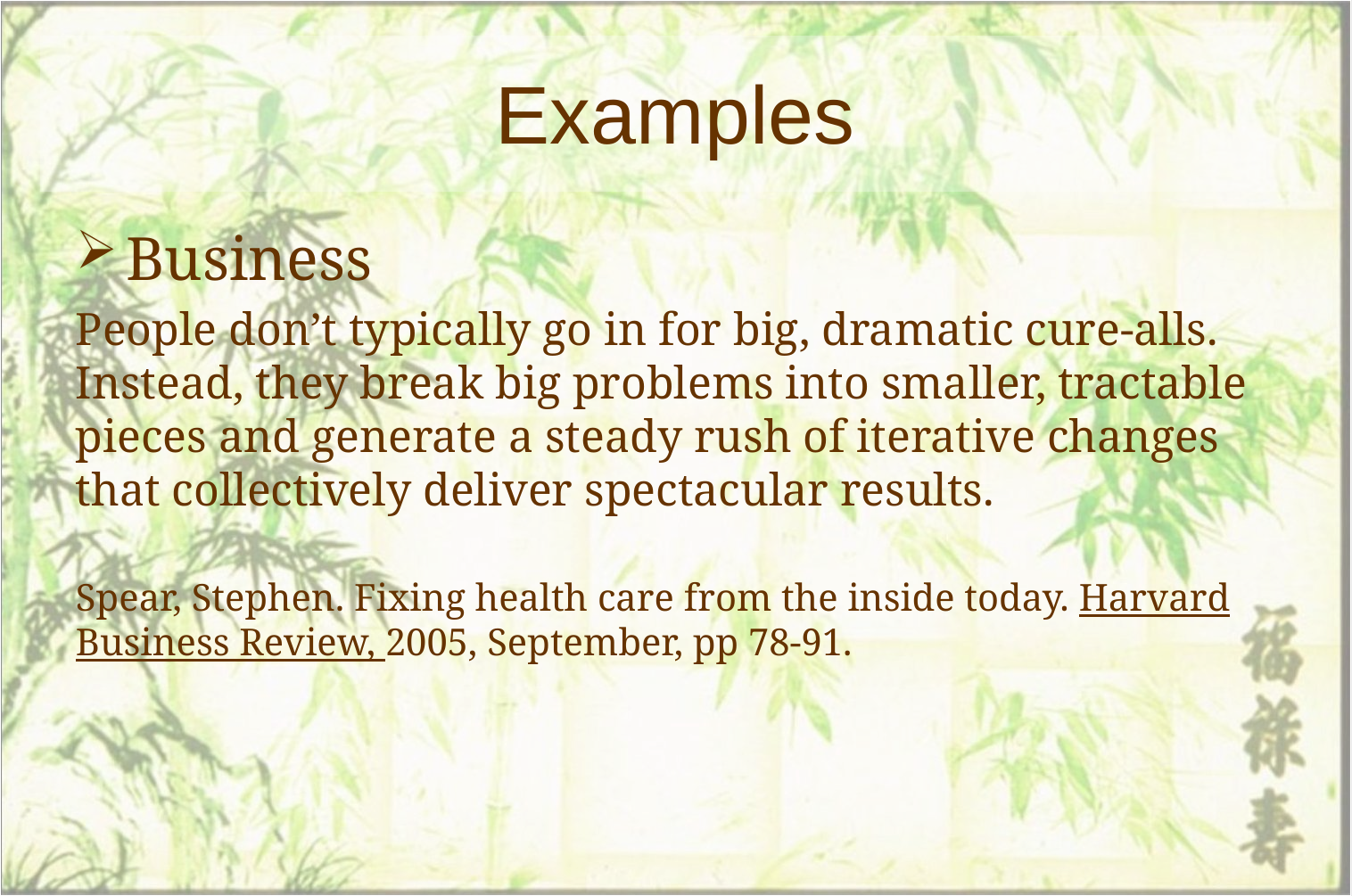

# Examples
Business
People don’t typically go in for big, dramatic cure-alls. Instead, they break big problems into smaller, tractable pieces and generate a steady rush of iterative changes that collectively deliver spectacular results.

Spear, Stephen. Fixing health care from the inside today. Harvard Business Review, 2005, September, pp 78-91.